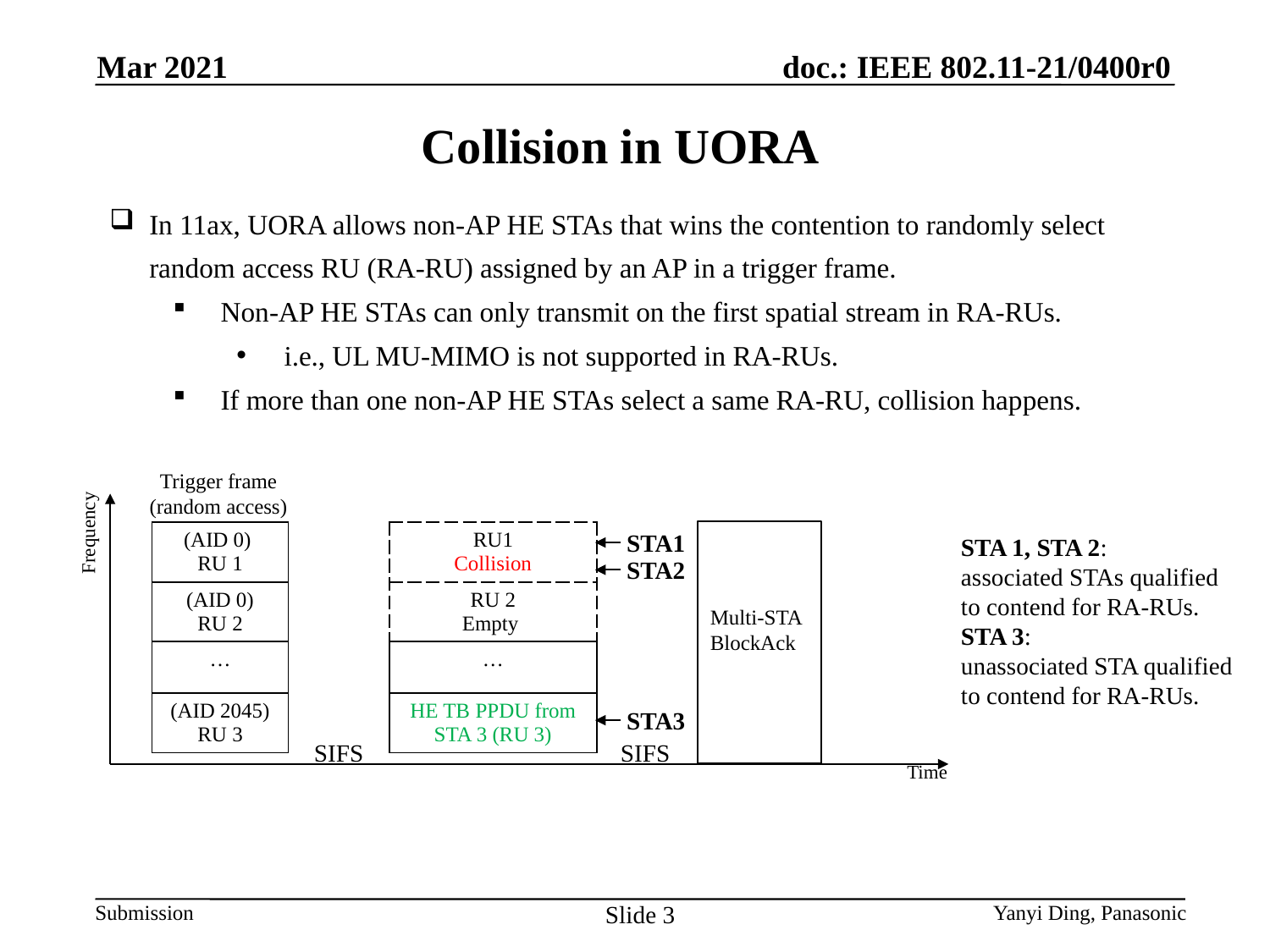

Mar 2021
Collision in UORA
In 11ax, UORA allows non-AP HE STAs that wins the contention to randomly select random access RU (RA-RU) assigned by an AP in a trigger frame.
Non-AP HE STAs can only transmit on the first spatial stream in RA-RUs.
i.e., UL MU-MIMO is not supported in RA-RUs.
If more than one non-AP HE STAs select a same RA-RU, collision happens.
Trigger frame
(random access)
Frequency
STA1

Multi-STA BlockAck
STA2
STA3
SIFS
SIFS
Time
| (AID 0) RU 1 |
| --- |
| (AID 0) RU 2 |
| … |
| (AID 2045) RU 3 |
| RU1 Collision |
| --- |
| RU 2 Empty |
| … |
| HE TB PPDU from STA 3 (RU 3) |
STA 1, STA 2:
associated STAs qualified to contend for RA-RUs.
STA 3:
unassociated STA qualified to contend for RA-RUs.
Slide 3
Yanyi Ding, Panasonic